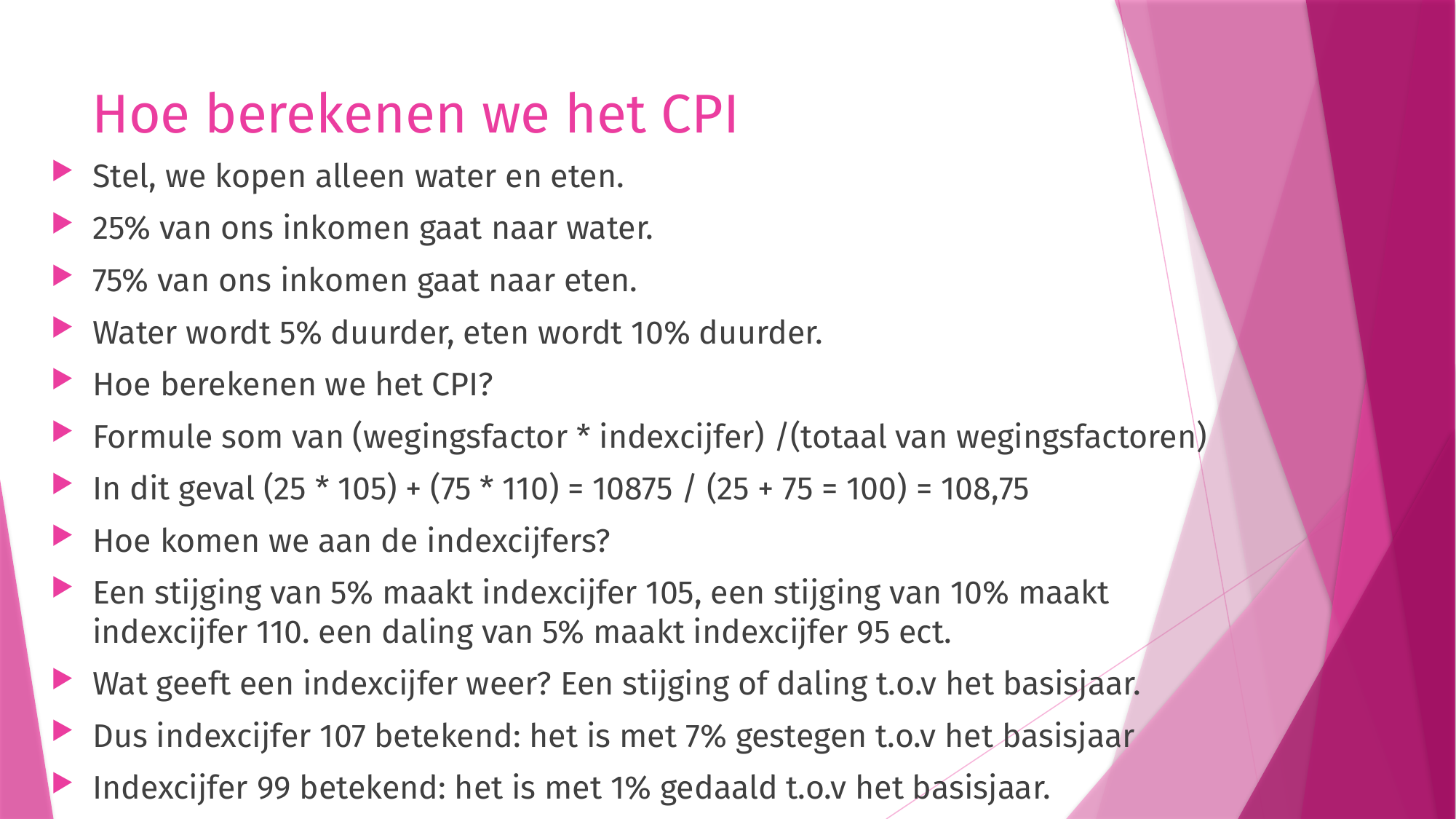

# Hoe berekenen we het CPI
Stel, we kopen alleen water en eten.
25% van ons inkomen gaat naar water.
75% van ons inkomen gaat naar eten.
Water wordt 5% duurder, eten wordt 10% duurder.
Hoe berekenen we het CPI?
Formule som van (wegingsfactor * indexcijfer) /(totaal van wegingsfactoren)
In dit geval (25 * 105) + (75 * 110) = 10875 / (25 + 75 = 100) = 108,75
Hoe komen we aan de indexcijfers?
Een stijging van 5% maakt indexcijfer 105, een stijging van 10% maakt indexcijfer 110. een daling van 5% maakt indexcijfer 95 ect.
Wat geeft een indexcijfer weer? Een stijging of daling t.o.v het basisjaar.
Dus indexcijfer 107 betekend: het is met 7% gestegen t.o.v het basisjaar
Indexcijfer 99 betekend: het is met 1% gedaald t.o.v het basisjaar.